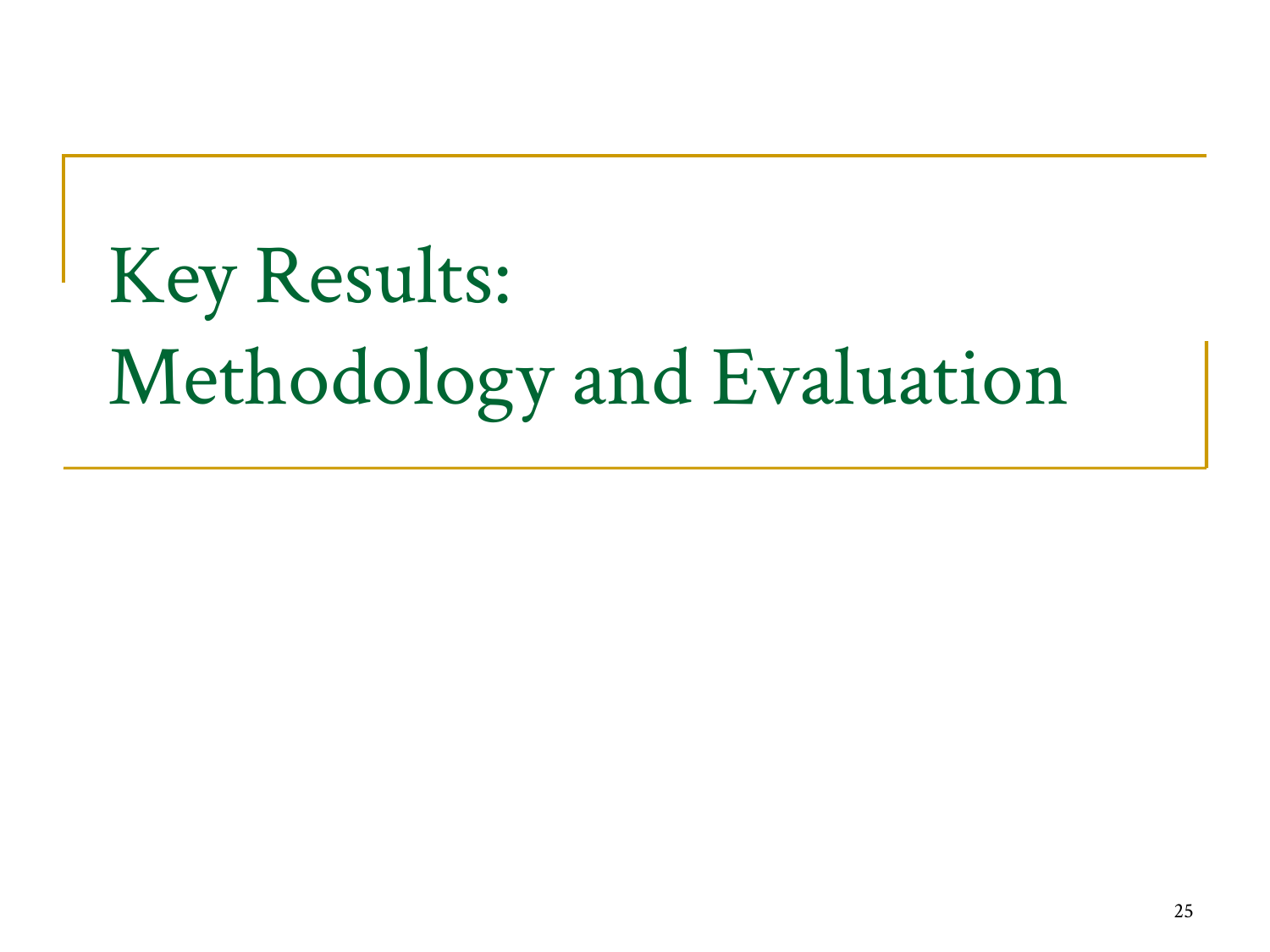

# Key Results: Methodology and Evaluation

25